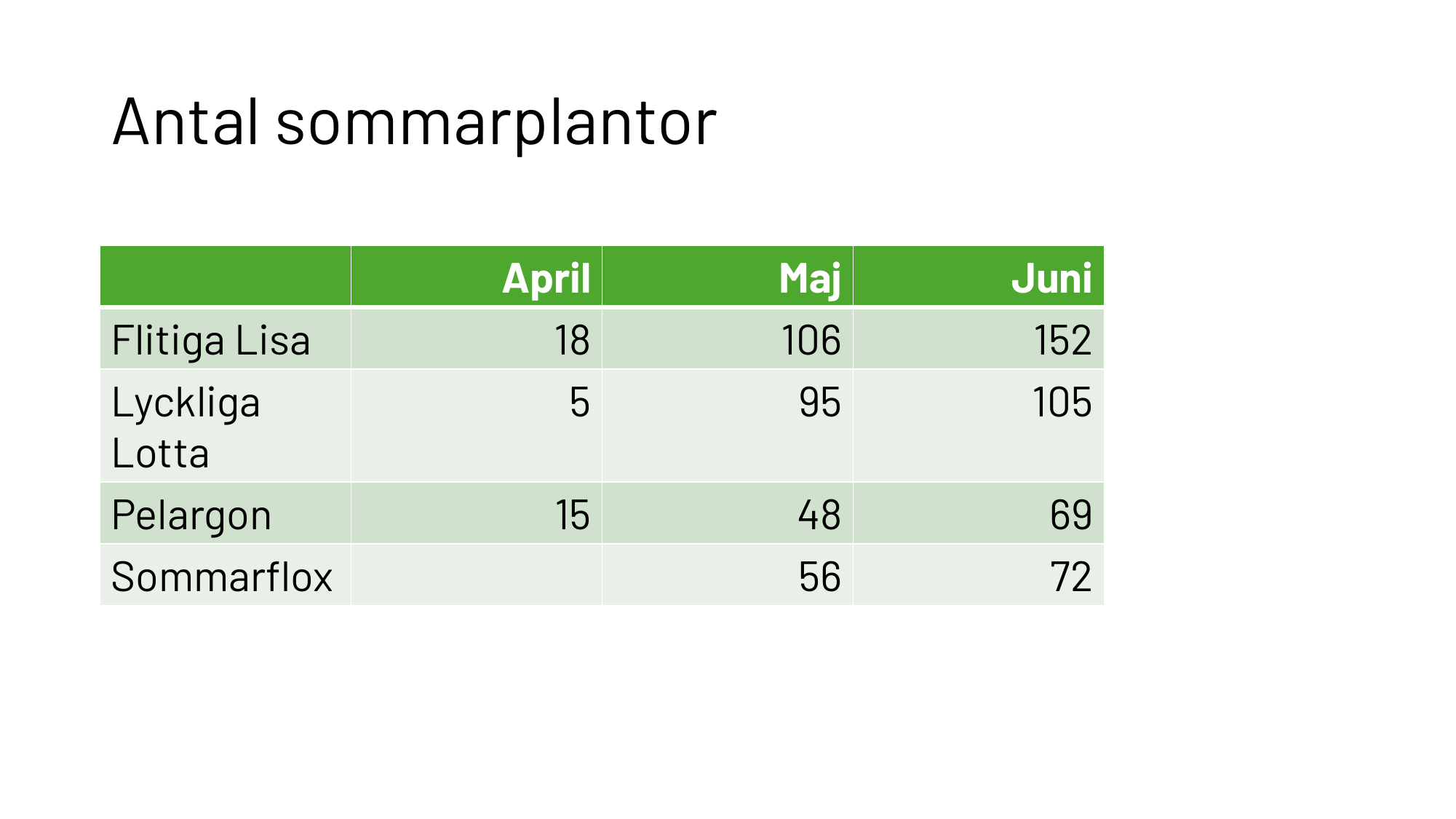

# Antal sommarplantor
|  | April | Maj | Juni |
| --- | --- | --- | --- |
| Flitiga Lisa | 18 | 106 | 152 |
| Lyckliga Lotta | 5 | 95 | 105 |
| Pelargon | 15 | 48 | 69 |
| Sommarflox |  | 56 | 72 |